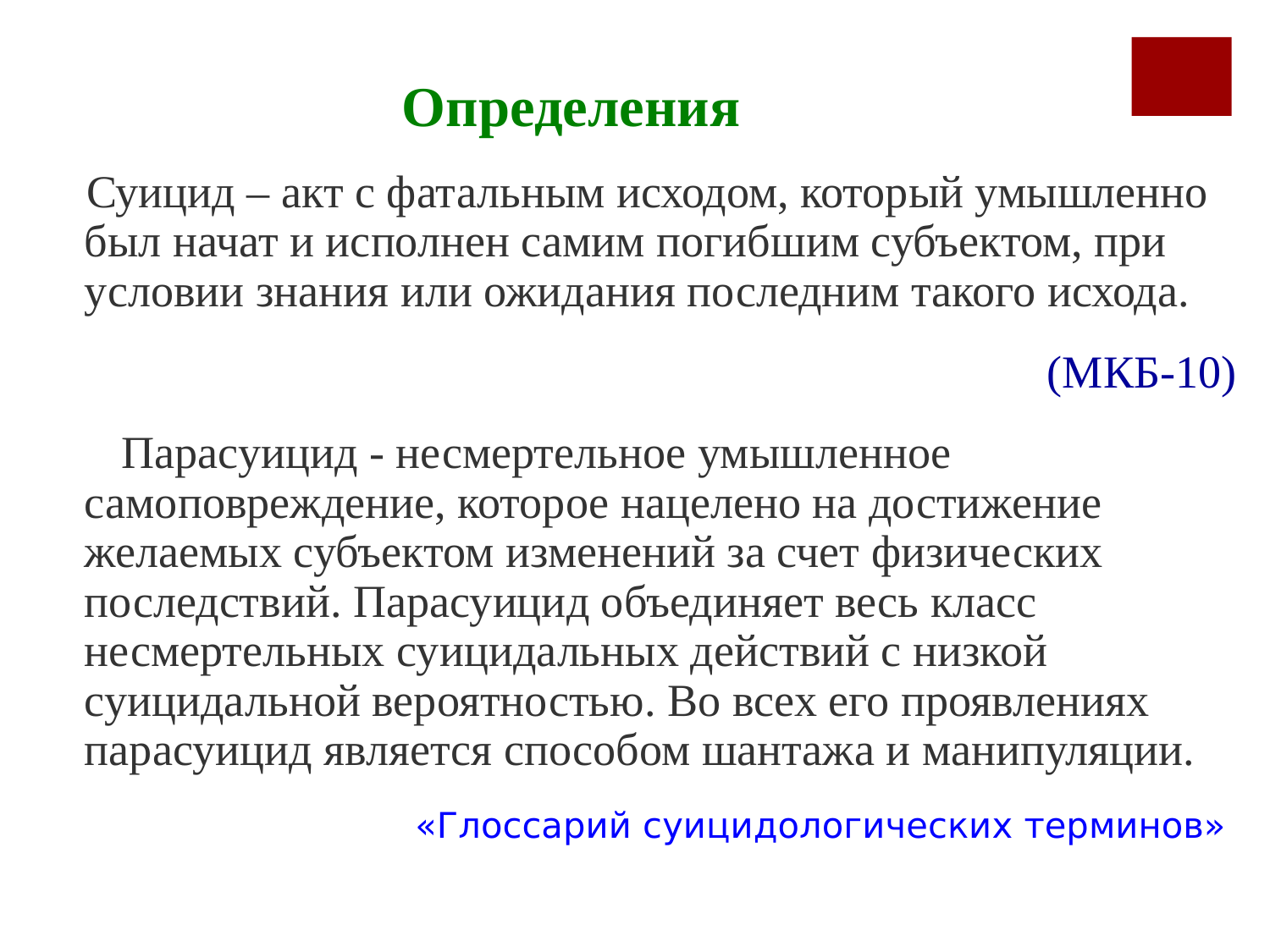

Определения
   Суицид – акт с фатальным исходом, который умышленно был начат и исполнен самим погибшим субъектом, при условии знания или ожидания последним такого исхода.
(МКБ-10)
      Парасуицид - несмертельное умышленное самоповреждение, которое нацелено на достижение желаемых субъектом изменений за счет физических последствий. Парасуицид объединяет весь класс несмертельных суицидальных действий с низкой суицидальной вероятностью. Во всех его проявлениях парасуицид является способом шантажа и манипуляции.
«Глоссарий суицидологических терминов»